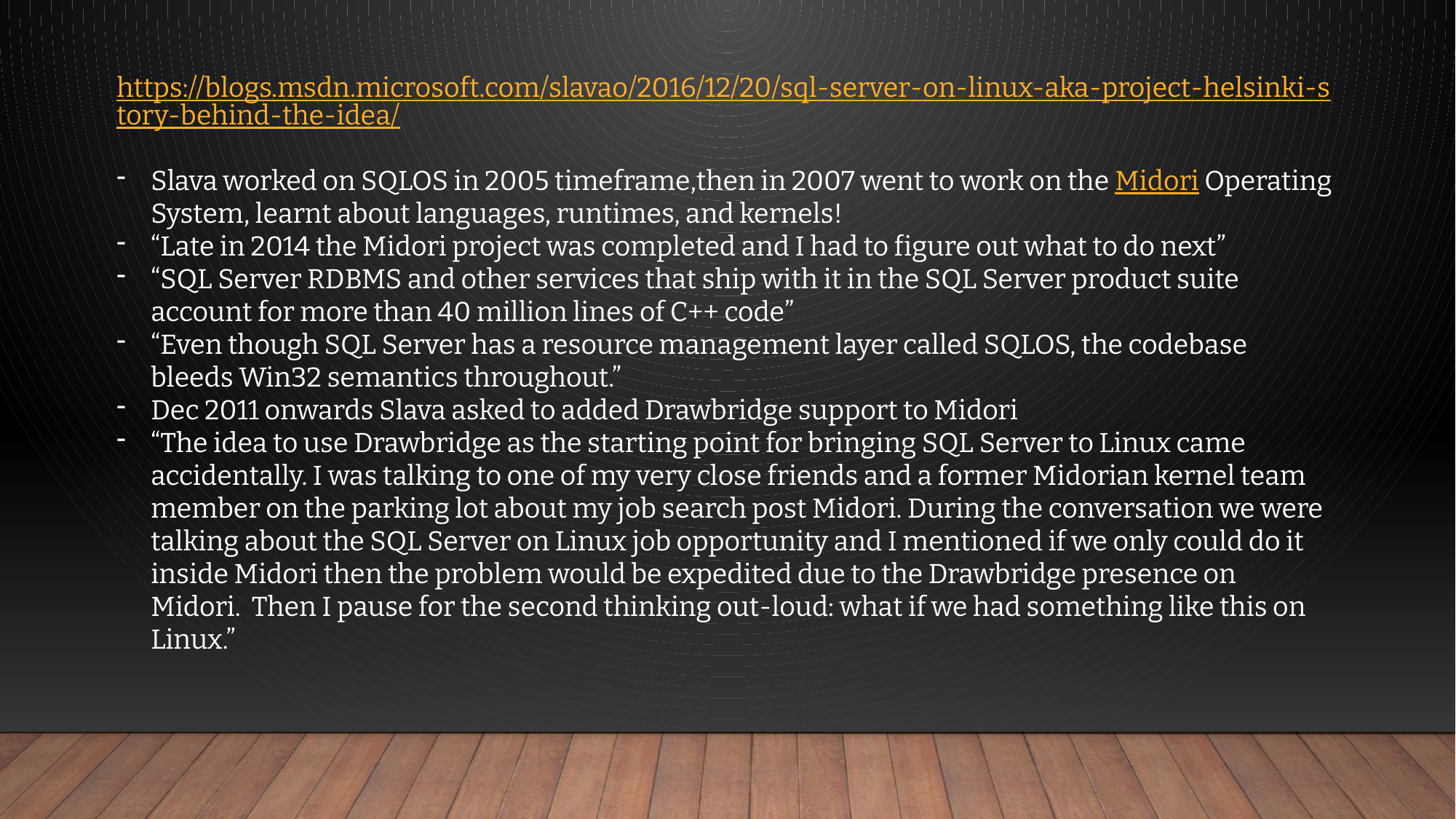

https://blogs.msdn.microsoft.com/slavao/2016/12/20/sql-server-on-linux-aka-project-helsinki-story-behind-the-idea/

Slava worked on SQLOS in 2005 timeframe,then in 2007 went to work on the Midori Operating System, learnt about languages, runtimes, and kernels!
“Late in 2014 the Midori project was completed and I had to figure out what to do next”
“SQL Server RDBMS and other services that ship with it in the SQL Server product suite account for more than 40 million lines of C++ code”
“Even though SQL Server has a resource management layer called SQLOS, the codebase bleeds Win32 semantics throughout.”
Dec 2011 onwards Slava asked to added Drawbridge support to Midori
“The idea to use Drawbridge as the starting point for bringing SQL Server to Linux came accidentally. I was talking to one of my very close friends and a former Midorian kernel team member on the parking lot about my job search post Midori. During the conversation we were talking about the SQL Server on Linux job opportunity and I mentioned if we only could do it inside Midori then the problem would be expedited due to the Drawbridge presence on Midori.  Then I pause for the second thinking out-loud: what if we had something like this on Linux.”